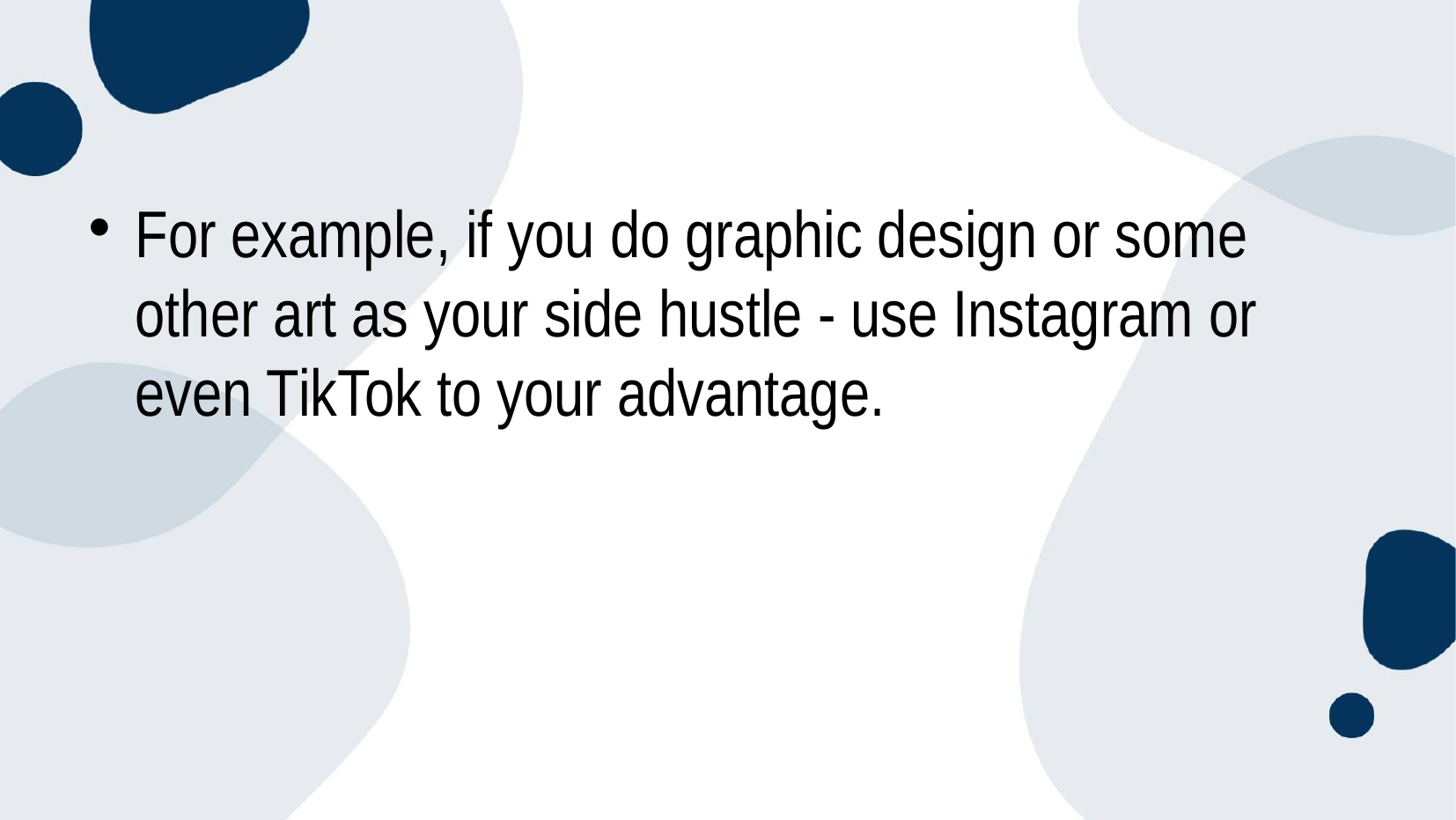

#
For example, if you do graphic design or some other art as your side hustle - use Instagram or even TikTok to your advantage.